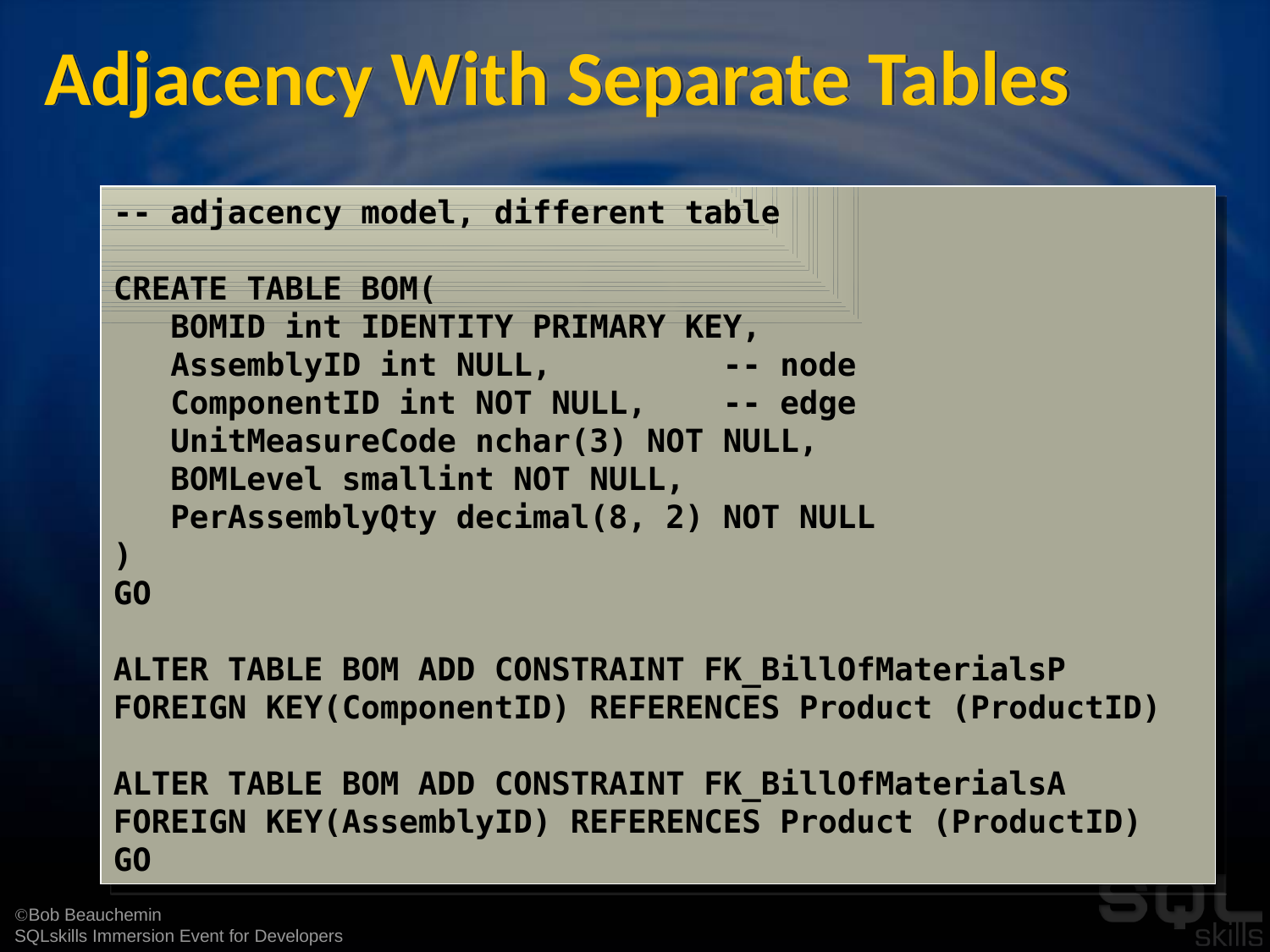

# Adjacency With Separate Tables
-- adjacency model, different table

CREATE TABLE BOM(
   BOMID int IDENTITY PRIMARY KEY,
   AssemblyID int NULL,         -- node
   ComponentID int NOT NULL,    -- edge
   UnitMeasureCode nchar(3) NOT NULL,
   BOMLevel smallint NOT NULL,
   PerAssemblyQty decimal(8, 2) NOT NULL
)
GO

ALTER TABLE BOM ADD CONSTRAINT FK_BillOfMaterialsP FOREIGN KEY(ComponentID) REFERENCES Product (ProductID)

ALTER TABLE BOM ADD CONSTRAINT FK_BillOfMaterialsA FOREIGN KEY(AssemblyID) REFERENCES Product (ProductID)
GO